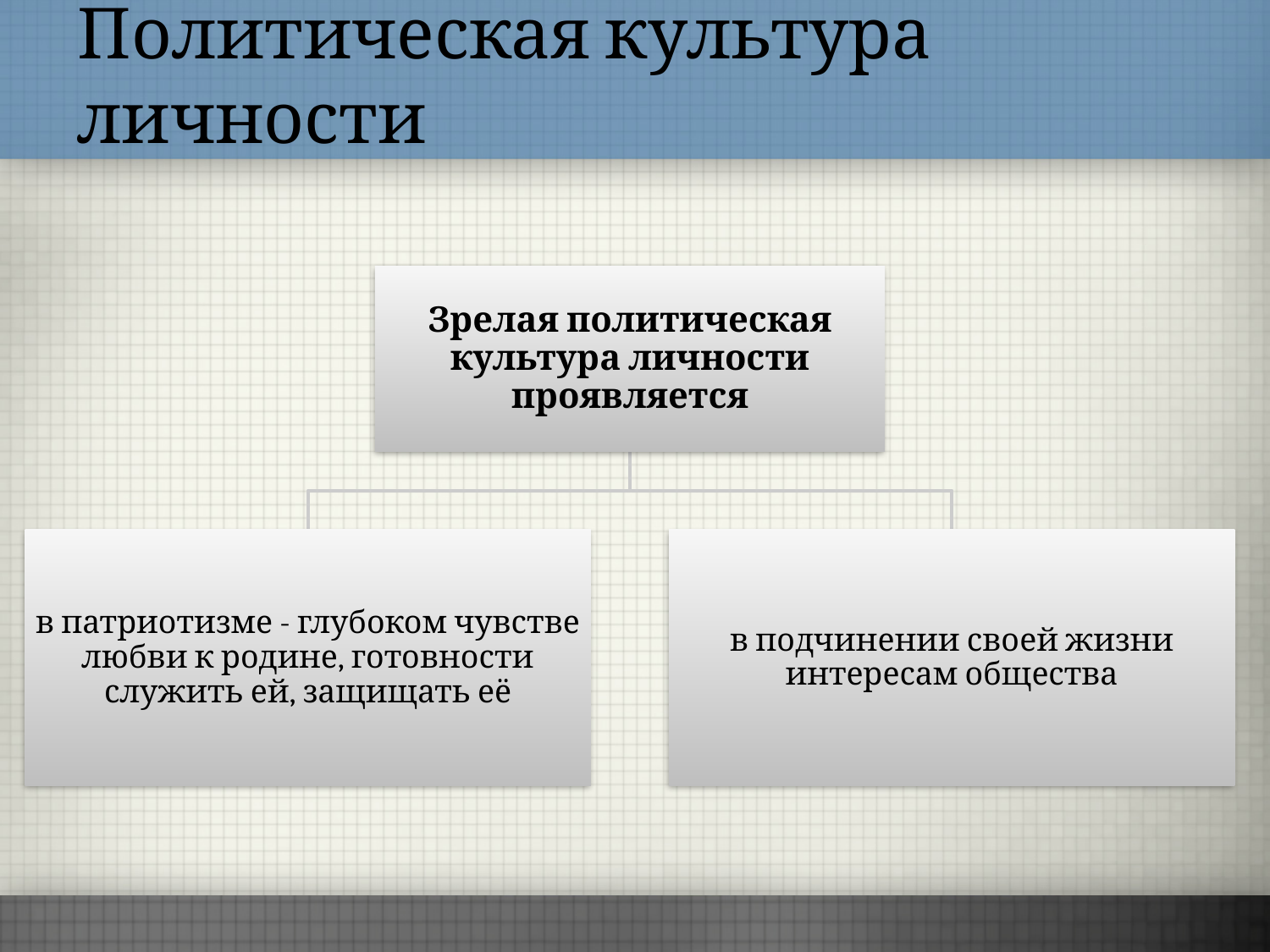

# Политическая культура личности
Зрелая политическая культура личности проявляется
в патриотизме - глубоком чувстве любви к родине, готовности служить ей, защищать её
в подчинении своей жизни интересам общества